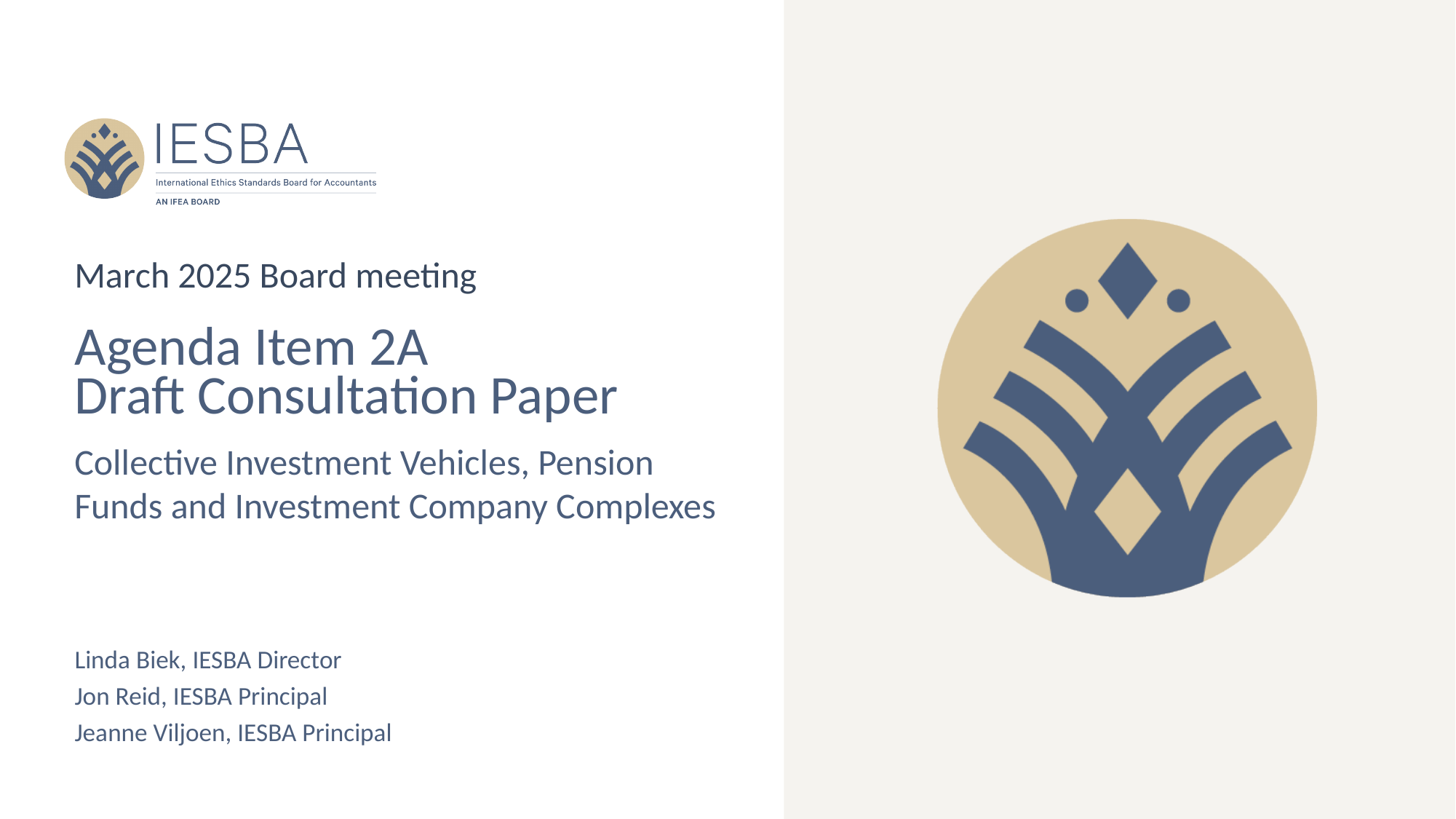

March 2025 Board meeting
# Agenda Item 2A Draft Consultation Paper
Collective Investment Vehicles, Pension Funds and Investment Company Complexes
Linda Biek, IESBA Director
Jon Reid, IESBA Principal
Jeanne Viljoen, IESBA Principal